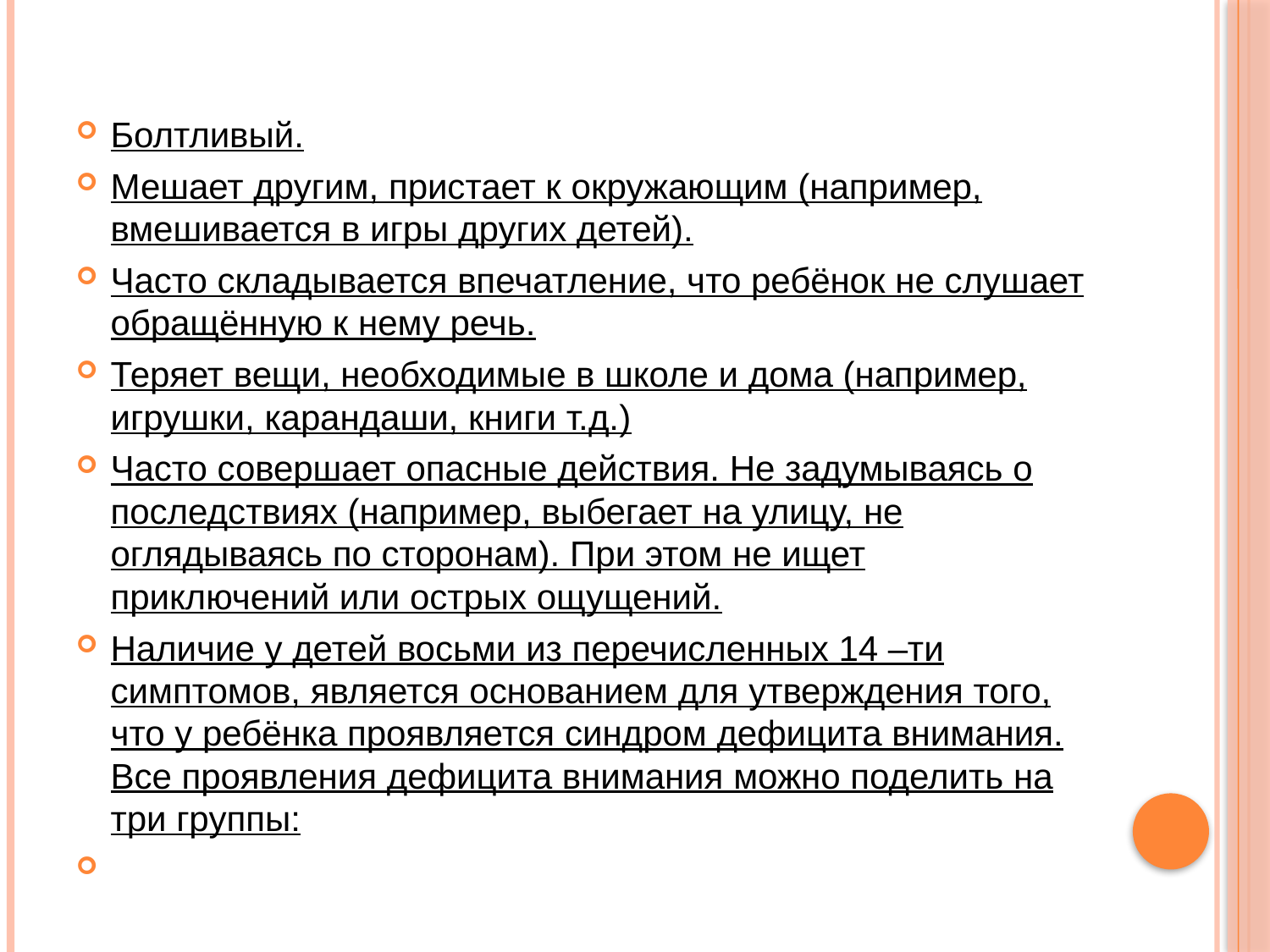

Болтливый.
Мешает другим, пристает к окружающим (например, вмешивается в игры других детей).
Часто складывается впечатление, что ребёнок не слушает обращённую к нему речь.
Теряет вещи, необходимые в школе и дома (например, игрушки, карандаши, книги т.д.)
Часто совершает опасные действия. Не задумываясь о последствиях (например, выбегает на улицу, не оглядываясь по сторонам). При этом не ищет приключений или острых ощущений.
Наличие у детей восьми из перечисленных 14 –ти симптомов, является основанием для утверждения того, что у ребёнка проявляется синдром дефицита внимания. Все проявления дефицита внимания можно поделить на три группы: